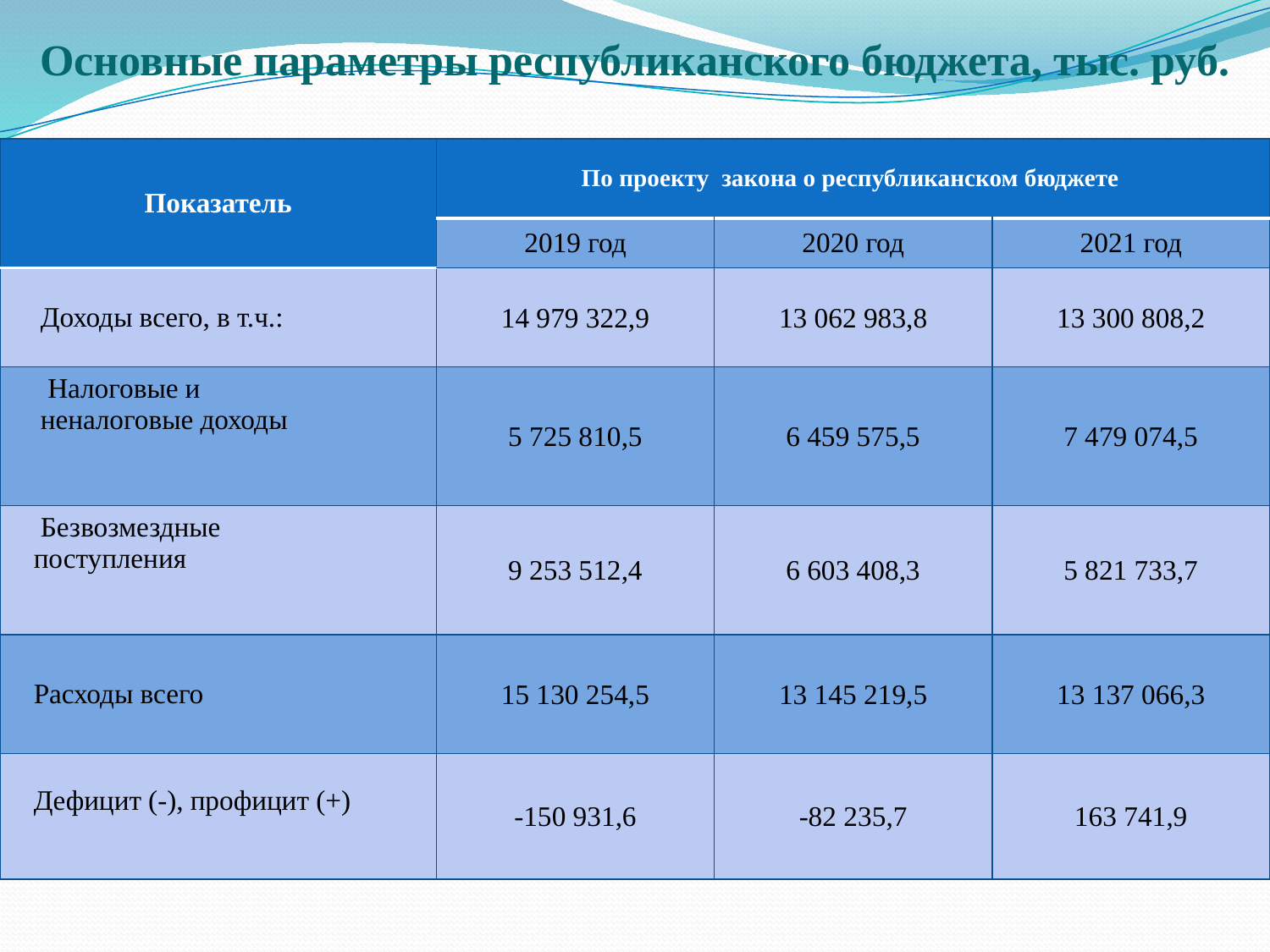

Основные параметры республиканского бюджета, тыс. руб.
| Показатель | По проекту закона о республиканском бюджете |  |  |
| --- | --- | --- | --- |
|  | 2019 год | 2020 год | 2021 год |
| Доходы всего, в т.ч.: | 14 979 322,9 | 13 062 983,8 | 13 300 808,2 |
| Налоговые и неналоговые доходы | 5 725 810,5 | 6 459 575,5 | 7 479 074,5 |
| Безвозмездные поступления | 9 253 512,4 | 6 603 408,3 | 5 821 733,7 |
| Расходы всего | 15 130 254,5 | 13 145 219,5 | 13 137 066,3 |
| Дефицит (-), профицит (+) | -150 931,6 | -82 235,7 | 163 741,9 |